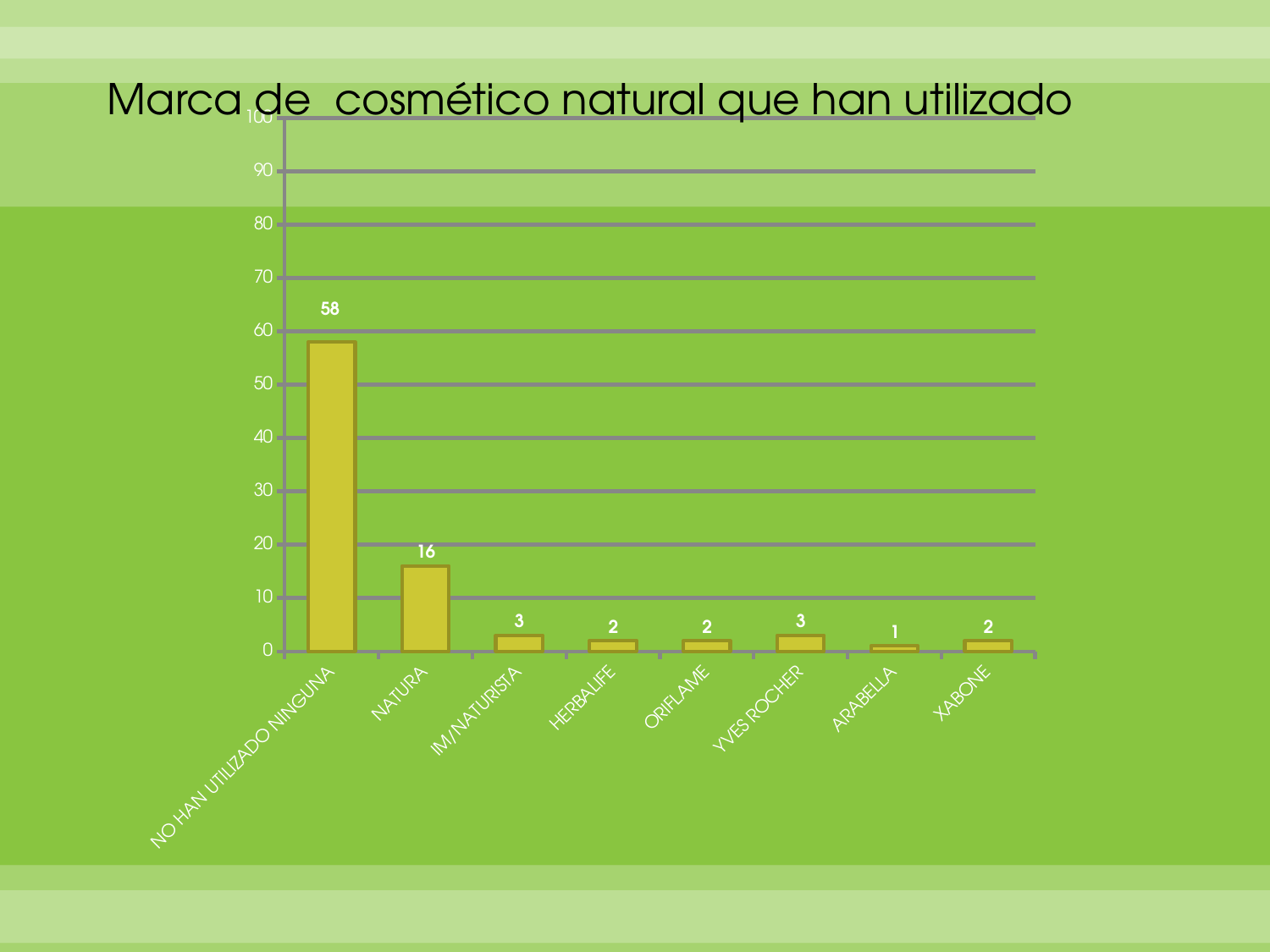

### Chart

| Category | 13 |
|---|---|
| NO HAN UTILIZADO NINGUNA | 58.0 |
| NATURA | 16.0 |
| IM/NATURISTA | 3.0 |
| HERBALIFE | 2.0 |
| ORIFLAME | 2.0 |
| YVES ROCHER | 3.0 |
| ARABELLA | 1.0 |
| XABONE | 2.0 |
Marca de  cosmético natural que han utilizado